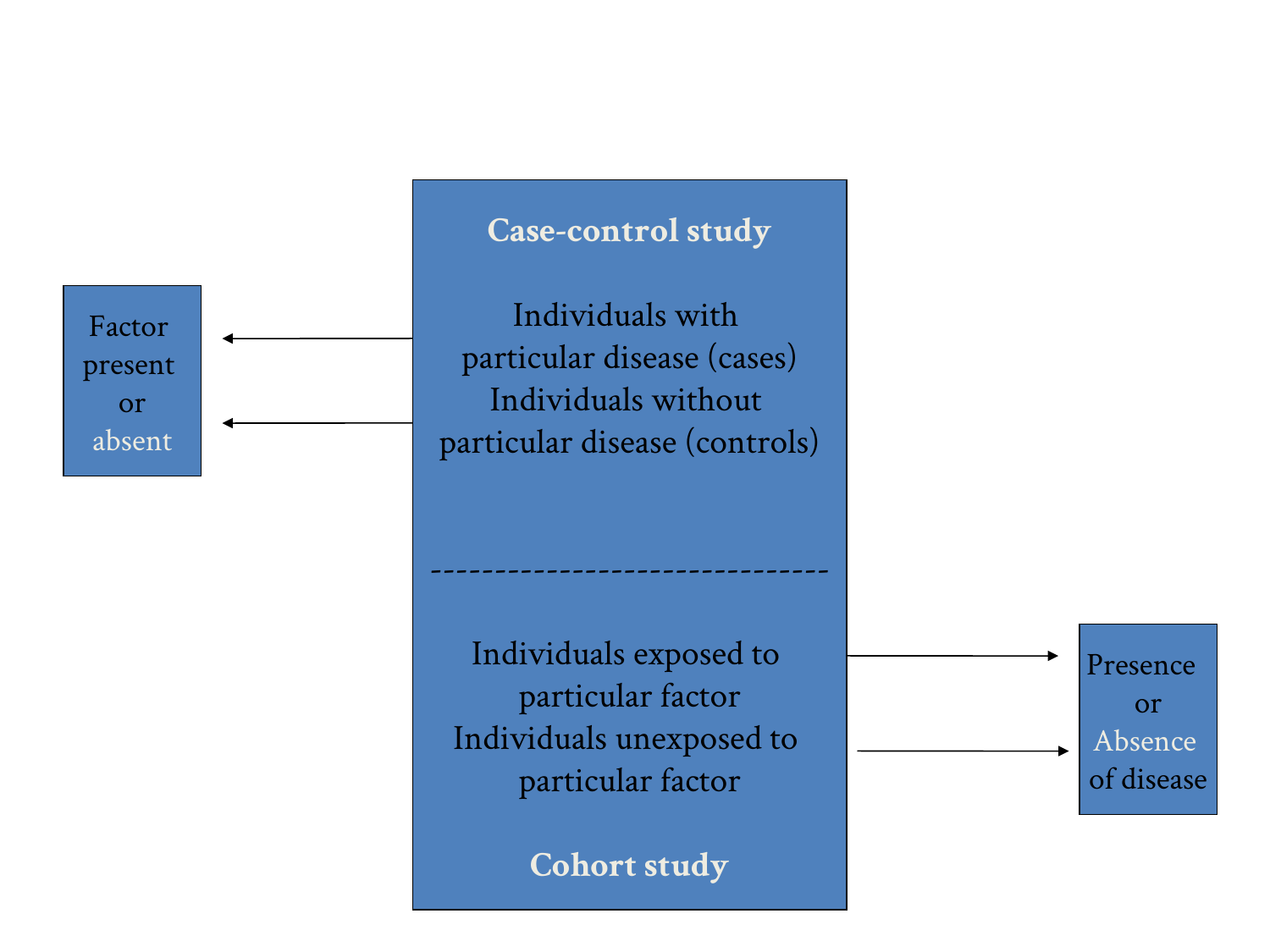

Case-control study

Individuals with
particular disease (cases)
Individuals without
particular disease (controls)

-------------------------------

Individuals exposed to
particular factor
Individuals unexposed to
particular factor

Cohort study
Factor
present
or
absent

Presence
or
Absence
of disease